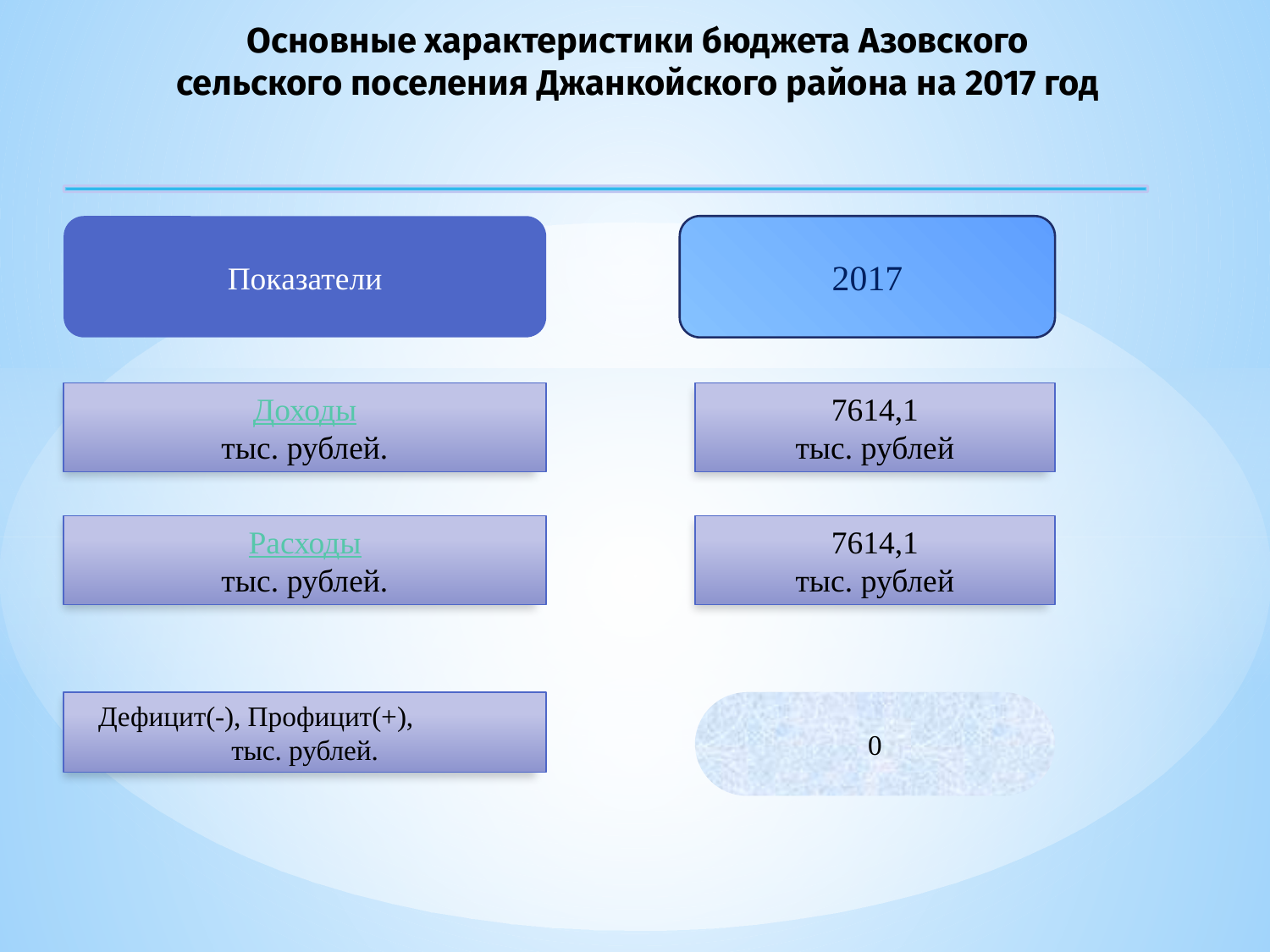

Основные характеристики бюджета Азовского  сельского поселения Джанкойского района на 2017 год

2017
Показатели
Доходы
тыс. рублей.
7614,1
тыс. рублей
Расходы
тыс. рублей.
7614,1
тыс. рублей
  Дефицит(-), Профицит(+),                 тыс. рублей.
0